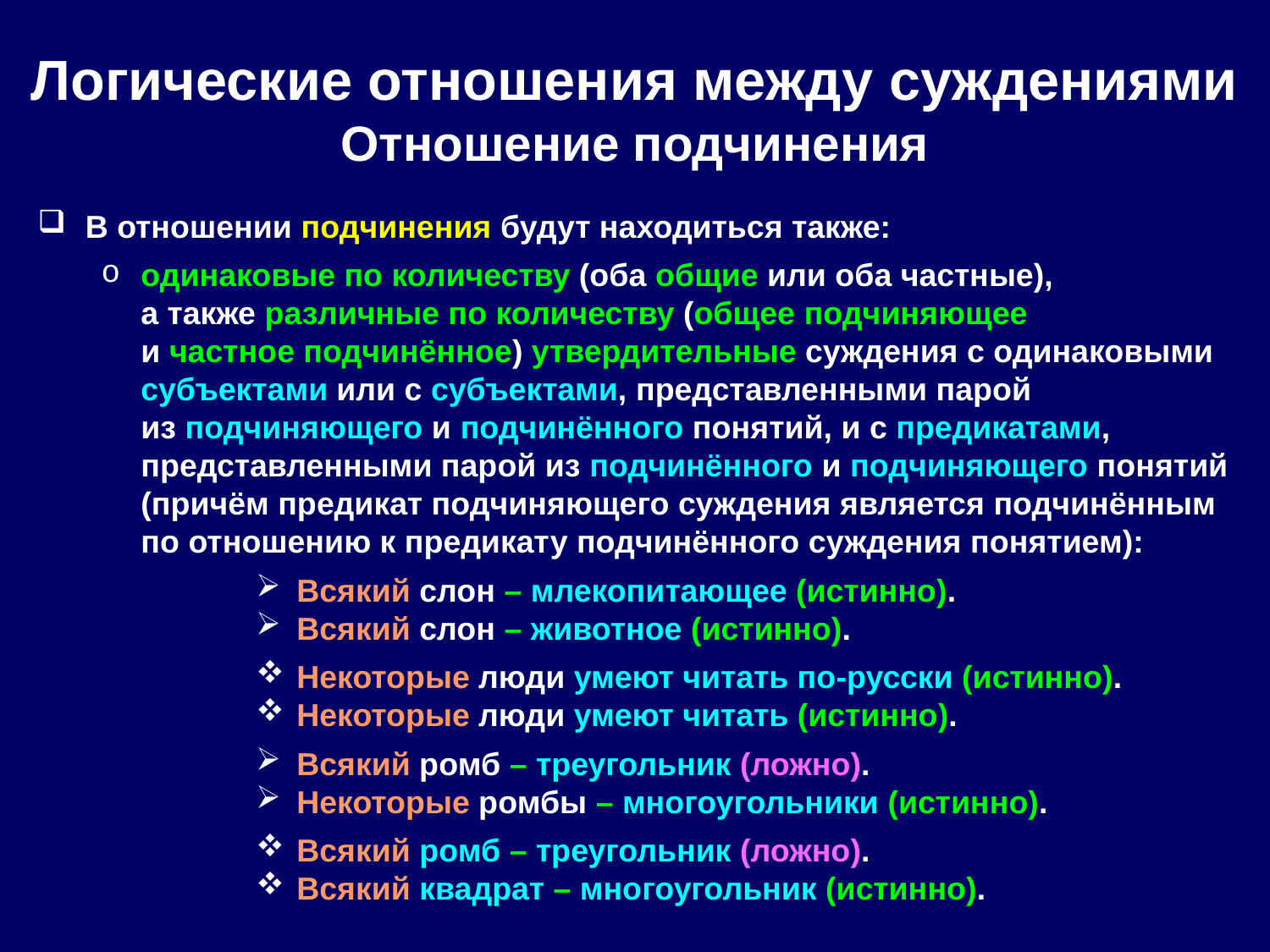

# Логические отношения между суждениями Отношение подчинения
В отношении подчинения будут находиться также:
одинаковые по количеству (оба общие или оба частные),
а также различные по количеству (общее подчиняющее
и частное подчинённое) утвердительные суждения с одинаковыми субъектами или с субъектами, представленными парой
из подчиняющего и подчинённого понятий, и с предикатами, представленными парой из подчинённого и подчиняющего понятий (причём предикат подчиняющего суждения является подчинённым по отношению к предикату подчинённого суждения понятием):
 Всякий слон – млекопитающее (истинно).
 Всякий слон – животное (истинно).
 Некоторые люди умеют читать по-русски (истинно).
 Некоторые люди умеют читать (истинно).
 Всякий ромб – треугольник (ложно).
 Некоторые ромбы – многоугольники (истинно).
 Всякий ромб – треугольник (ложно).
 Всякий квадрат – многоугольник (истинно).